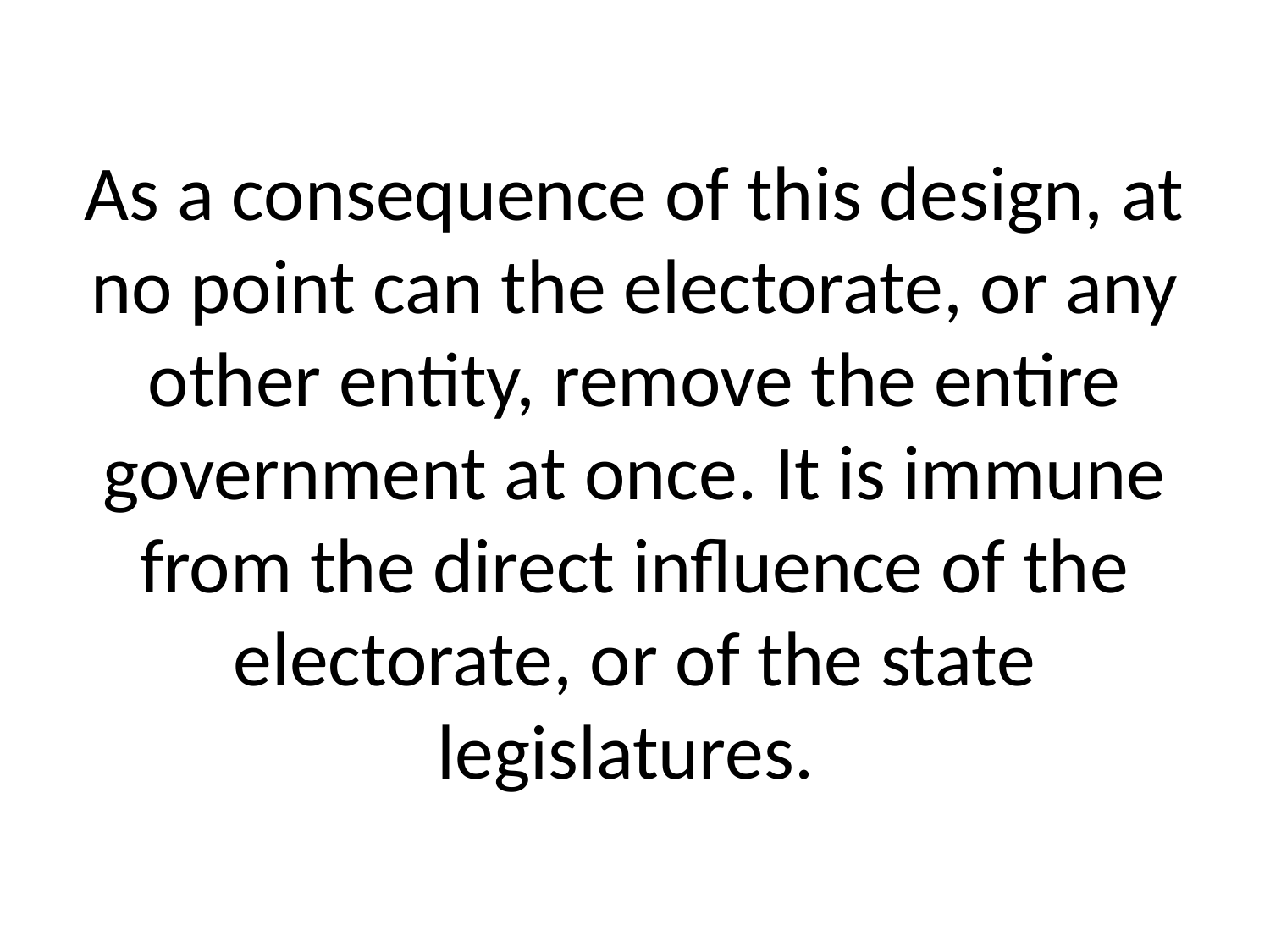

# As a consequence of this design, at no point can the electorate, or any other entity, remove the entire government at once. It is immune from the direct influence of the electorate, or of the state legislatures.